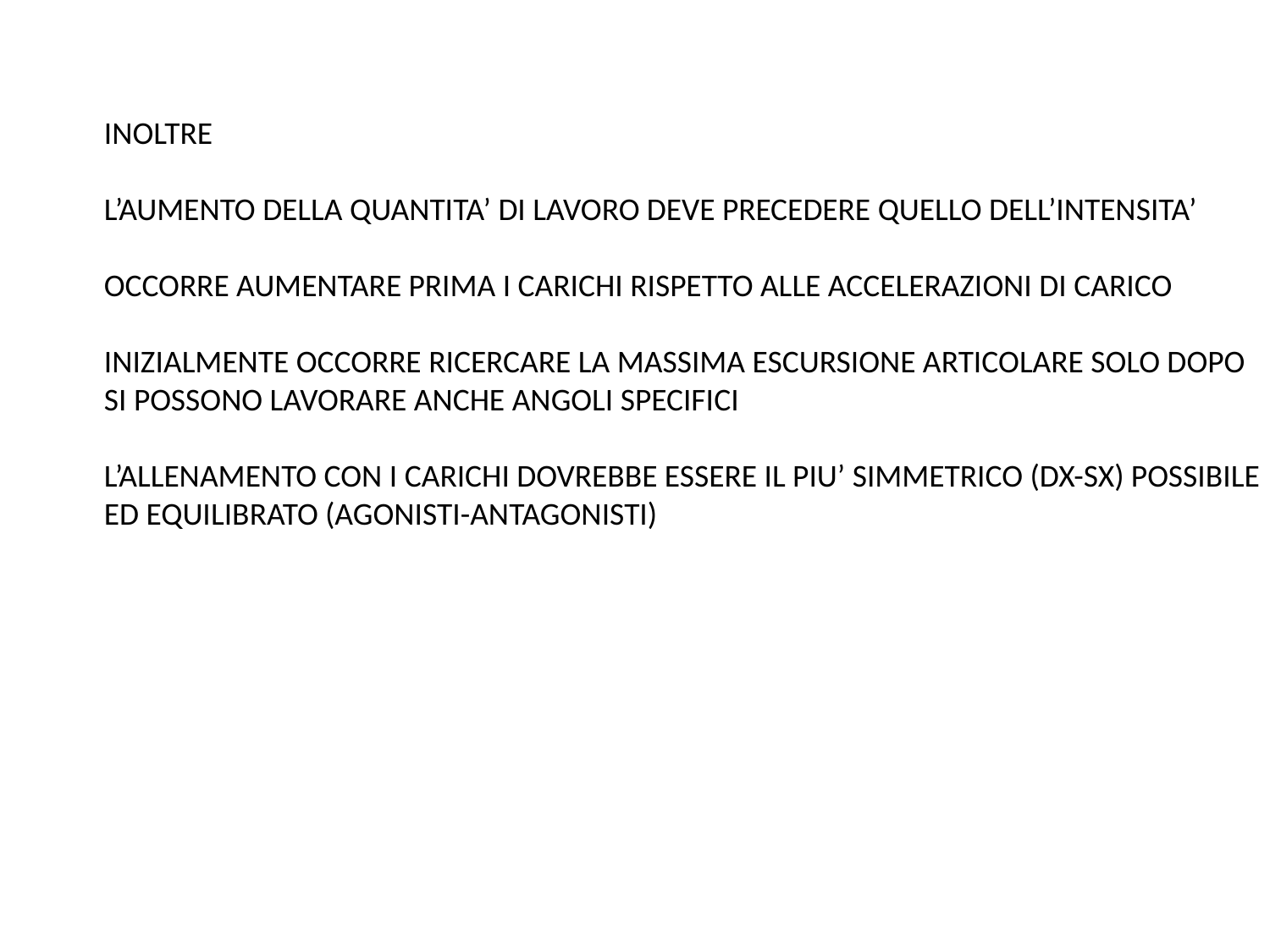

INOLTRE

L’AUMENTO DELLA QUANTITA’ DI LAVORO DEVE PRECEDERE QUELLO DELL’INTENSITA’

OCCORRE AUMENTARE PRIMA I CARICHI RISPETTO ALLE ACCELERAZIONI DI CARICO

INIZIALMENTE OCCORRE RICERCARE LA MASSIMA ESCURSIONE ARTICOLARE SOLO DOPO
SI POSSONO LAVORARE ANCHE ANGOLI SPECIFICI

L’ALLENAMENTO CON I CARICHI DOVREBBE ESSERE IL PIU’ SIMMETRICO (DX-SX) POSSIBILE
ED EQUILIBRATO (AGONISTI-ANTAGONISTI)